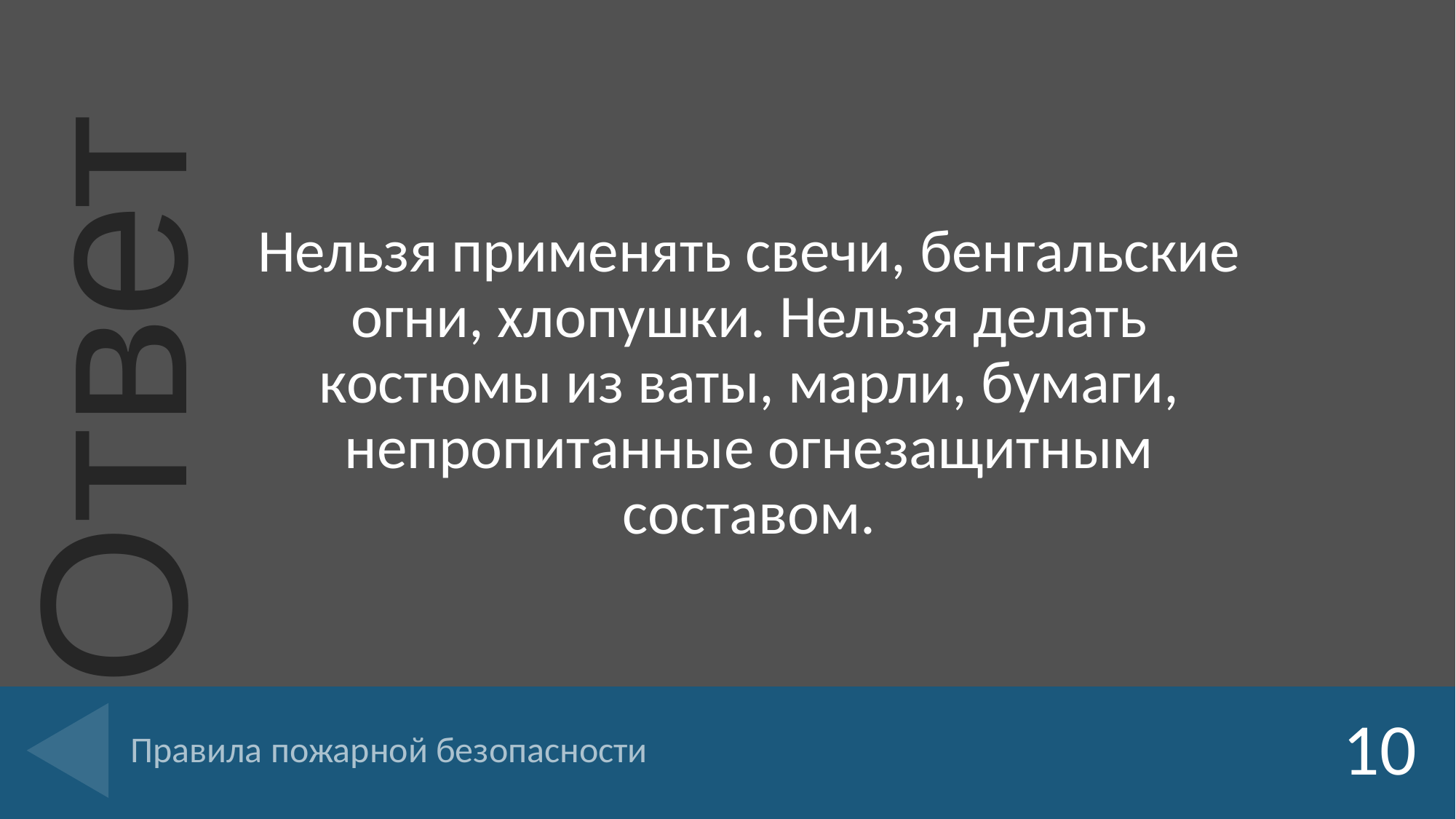

Нельзя применять свечи, бенгальские огни, хлопушки. Нельзя делать костюмы из ваты, марли, бумаги, непропитанные огнезащитным составом.
# Правила пожарной безопасности
10